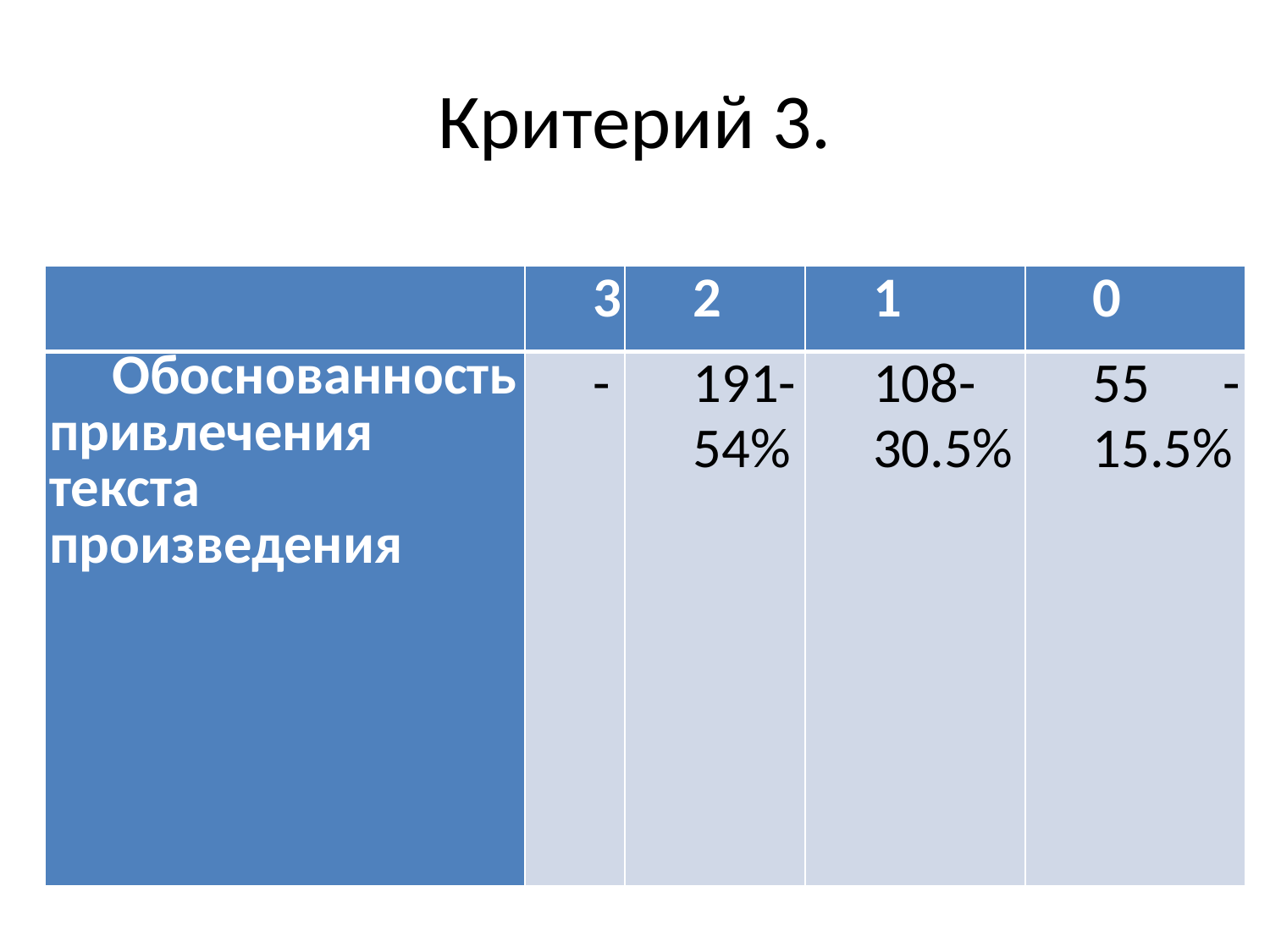

# Критерий 3.
|  | 3 | 2 | 1 | 0 |
| --- | --- | --- | --- | --- |
| Обоснованность привлечения текста произведения | - | 191- 54% | 108- 30.5% | 55 -15.5% |